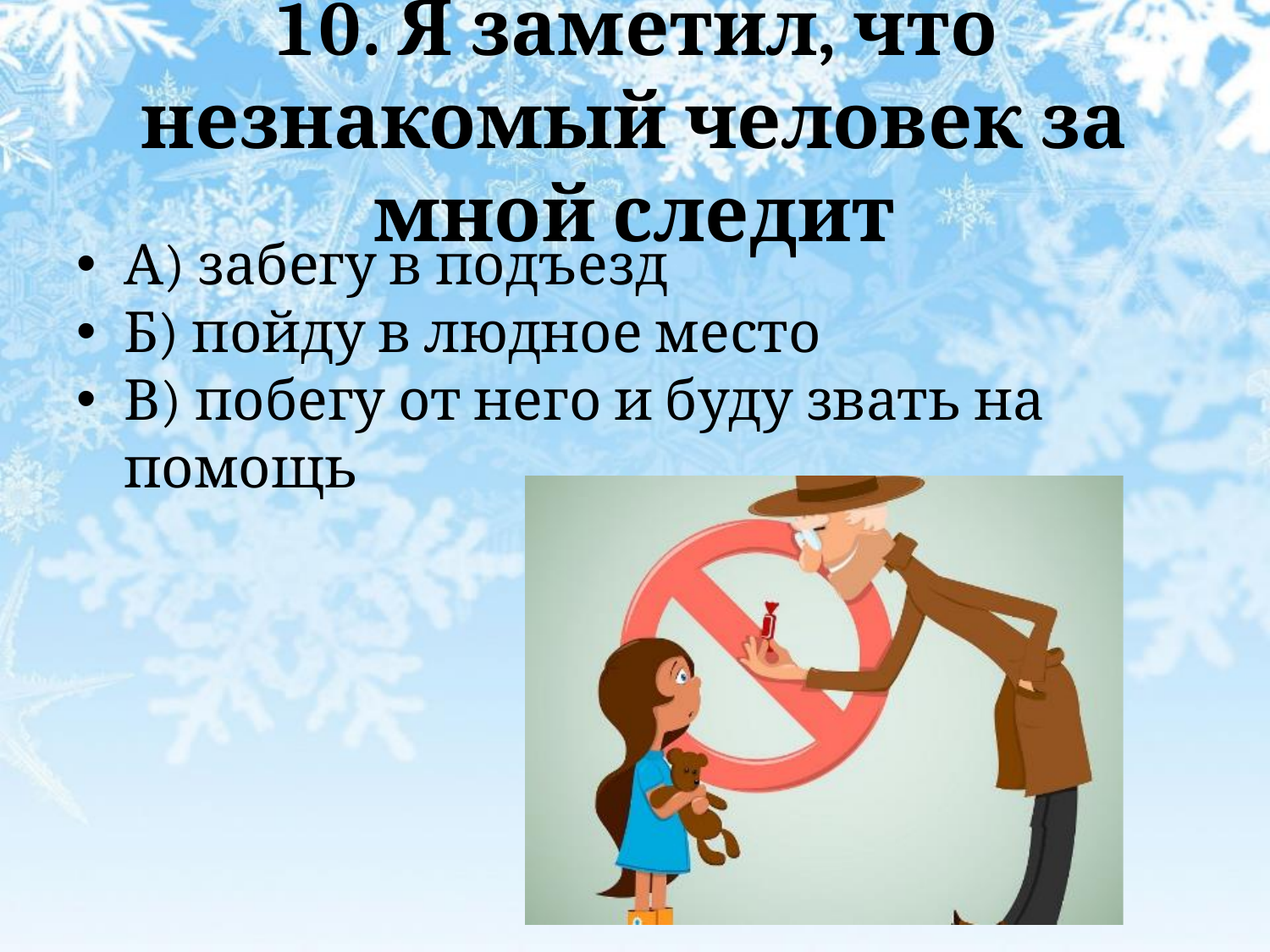

10. Я заметил, что незнакомый человек за мной следит
А) забегу в подъезд
Б) пойду в людное место
В) побегу от него и буду звать на помощь